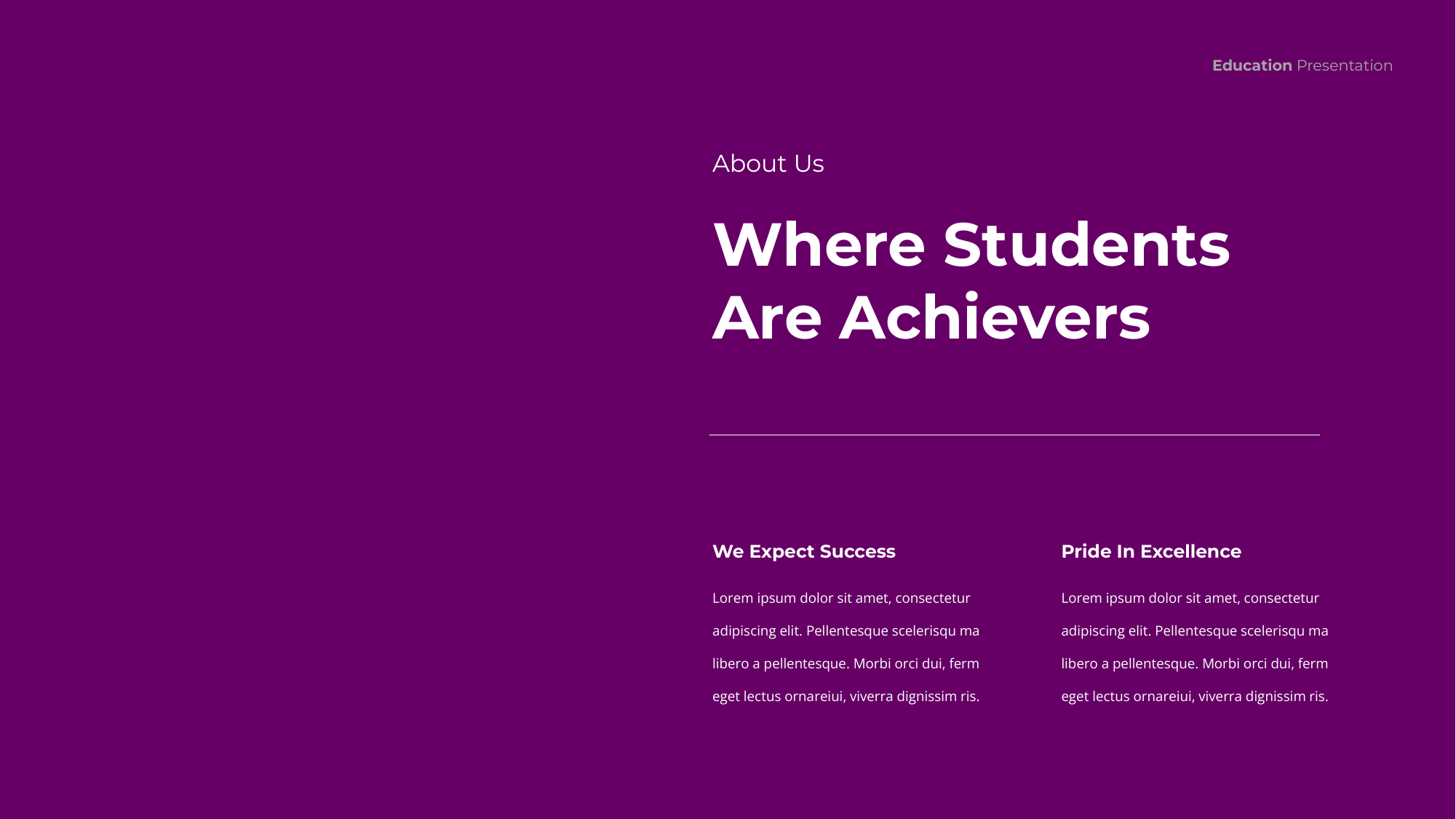

Education Presentation
About Us
Where Students Are Achievers
We Expect Success
Pride In Excellence
Lorem ipsum dolor sit amet, consectetur adipiscing elit. Pellentesque scelerisqu ma libero a pellentesque. Morbi orci dui, ferm eget lectus ornareiui, viverra dignissim ris.
Lorem ipsum dolor sit amet, consectetur adipiscing elit. Pellentesque scelerisqu ma libero a pellentesque. Morbi orci dui, ferm eget lectus ornareiui, viverra dignissim ris.